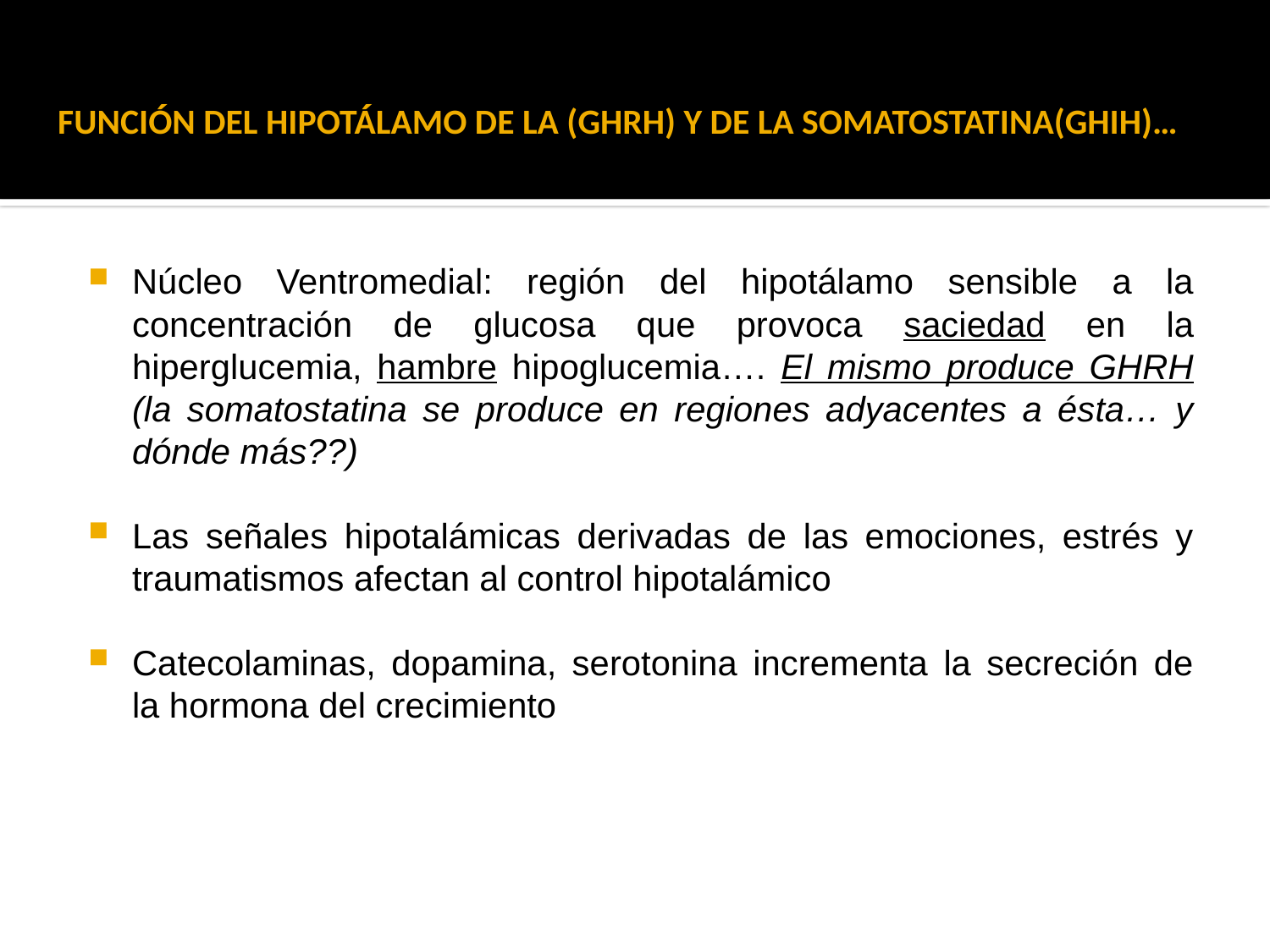

# FUNCIÓN DEL HIPOTÁLAMO DE LA (GHRH) Y DE LA SOMATOSTATINA(GHIH)…
Núcleo Ventromedial: región del hipotálamo sensible a la concentración de glucosa que provoca saciedad en la hiperglucemia, hambre hipoglucemia…. El mismo produce GHRH (la somatostatina se produce en regiones adyacentes a ésta… y dónde más??)

Las señales hipotalámicas derivadas de las emociones, estrés y traumatismos afectan al control hipotalámico

Catecolaminas, dopamina, serotonina incrementa la secreción de la hormona del crecimiento